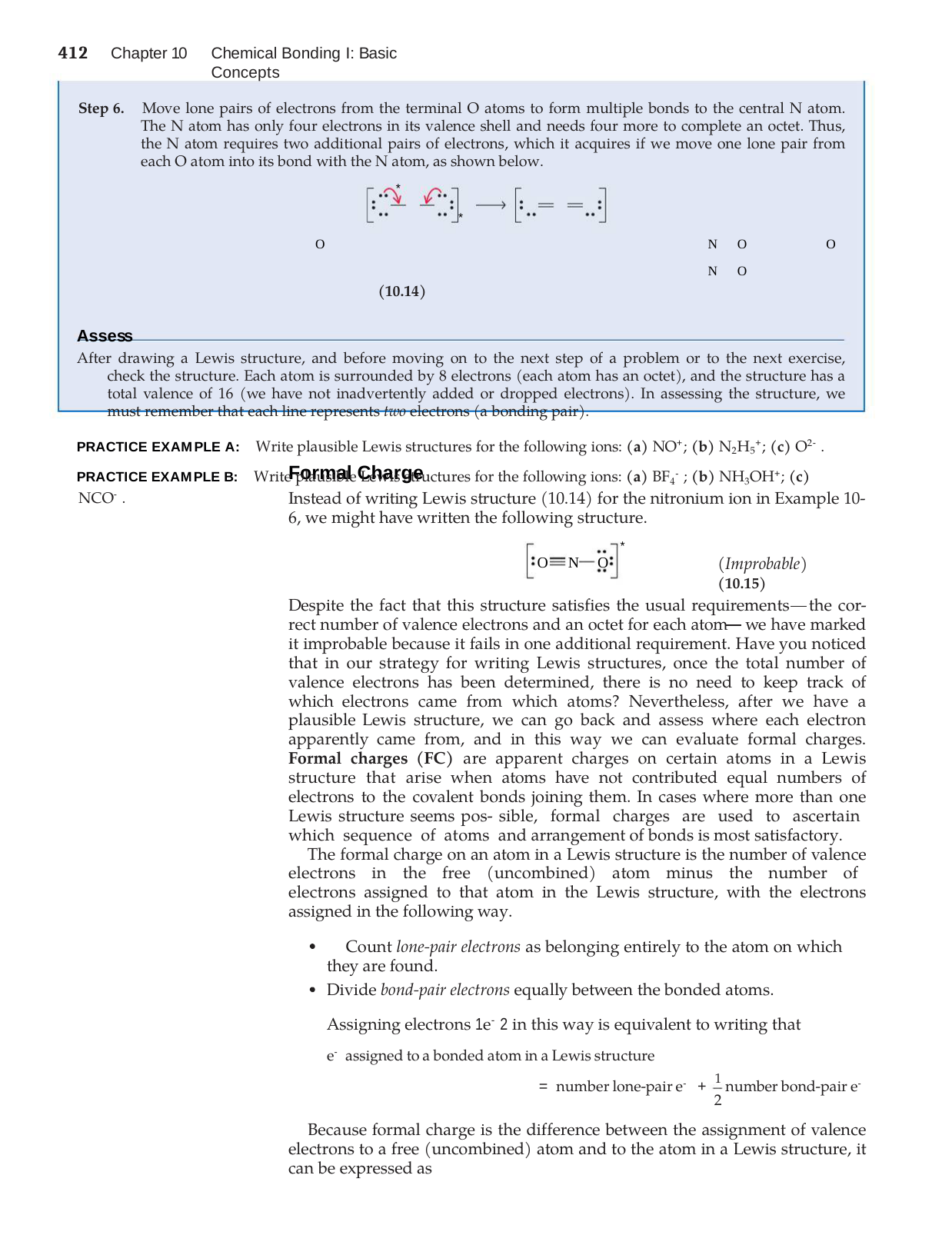

412	Chapter 10
Chemical Bonding I: Basic Concepts
Step 6.    Move lone pairs of electrons from the terminal O atoms to form multiple bonds to the central N atom. The N atom has only four electrons in its valence shell and needs four more to complete an octet. Thus, the N atom requires two additional pairs of electrons, which it acquires if we move one lone pair from each O atom into its bond with the N atom, as shown below.
*	*
O	N	O	O	N	O	(10.14)

Assess
After drawing a Lewis structure, and before moving on to the next step of a problem or to the next exercise, check the structure. Each atom is surrounded by 8 electrons (each atom has an octet), and the structure has a total valence of 16 (we have not inadvertently added or dropped electrons). In assessing the structure, we must remember that each line represents two electrons (a bonding pair).

PRACTICE EXAMPLE A:    Write plausible Lewis structures for the following ions: (a) NO+; (b) N2H5+; (c) O2-.
PRACTICE EXAMPLE B:    Write plausible Lewis structures for the following ions: (a) BF4-; (b) NH3OH+; (c) NCO-.
Formal Charge
Instead of writing Lewis structure (10.14) for the nitronium ion in Example 10-6, we might have written the following structure.
*
O	N	O
(Improbable)	(10.15)
Despite the fact that this structure satisfies the usual requirements    the cor- rect number of valence electrons and an octet for each atom    we have marked it improbable because it fails in one additional requirement. Have you noticed that in our strategy for writing Lewis structures, once the total number of valence electrons has been determined, there is no need to keep track of which electrons came from which atoms? Nevertheless, after we have a plausible Lewis structure, we can go back and assess where each electron apparently came from, and in this way we can evaluate formal charges. Formal charges (FC) are apparent charges on certain atoms in a Lewis structure that arise when atoms have not contributed equal numbers of electrons to the covalent bonds joining them. In cases where more than one Lewis structure seems pos- sible,  formal  charges  are  used  to  ascertain  which  sequence  of  atoms  and arrangement of bonds is most satisfactory.
The formal charge on an atom in a Lewis structure is the number of valence electrons  in  the  free  (uncombined)  atom  minus  the  number  of  electrons assigned to that atom in the Lewis structure, with the electrons assigned in the following way.

Count lone-pair electrons as belonging entirely to the atom on which they are found.
Divide bond-pair electrons equally between the bonded atoms.
Assigning electrons 1e-2 in this way is equivalent to writing that
e- assigned to a bonded atom in a Lewis structure

=  number lone-pair e-  +  1 number bond-pair e-
2
Because formal charge is the difference between the assignment of valence electrons to a free (uncombined) atom and to the atom in a Lewis structure, it can be expressed as